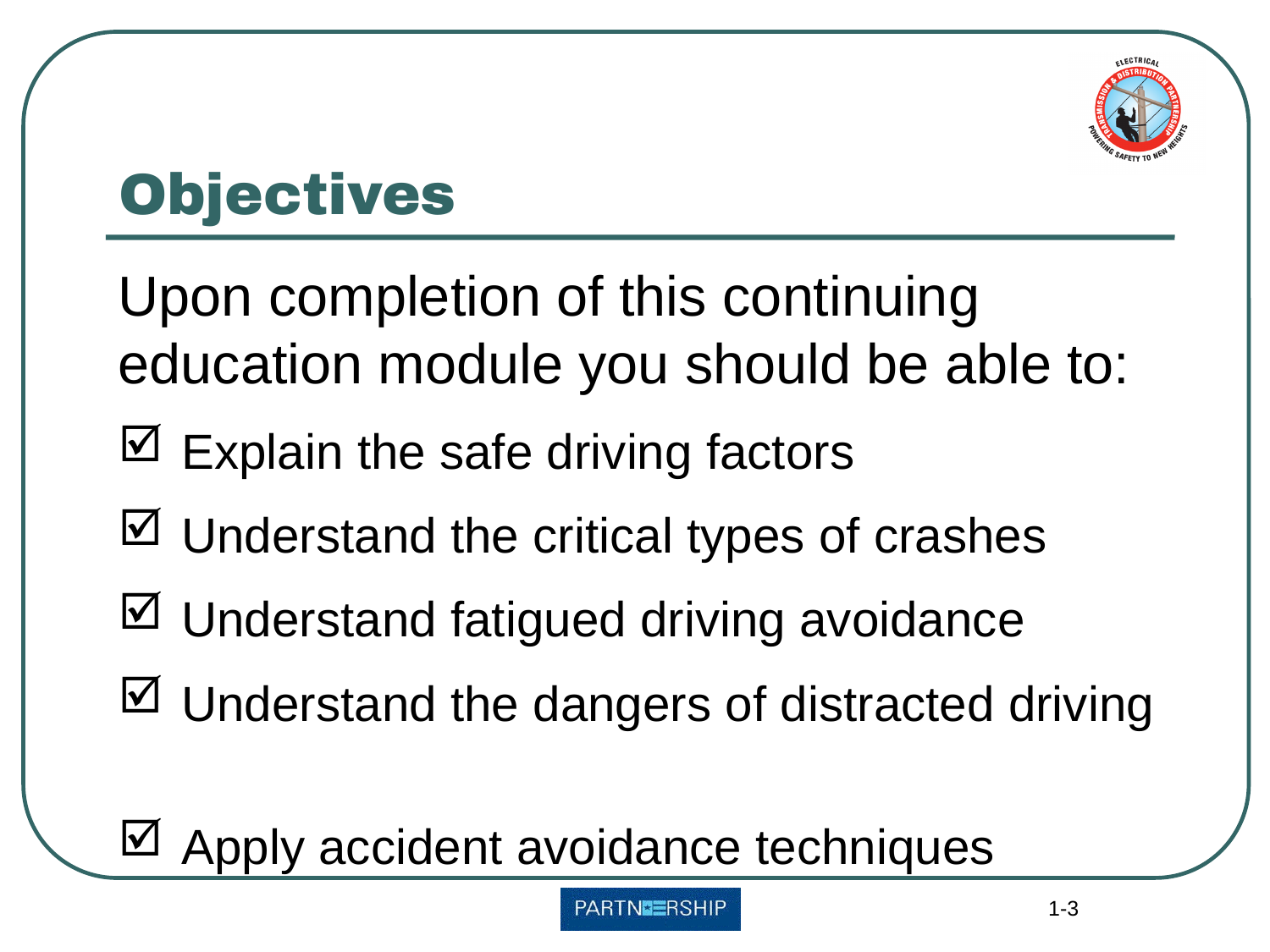

# Objectives
Upon completion of this continuing education module you should be able to:
Explain the safe driving factors
Understand the critical types of crashes
Understand fatigued driving avoidance
Understand the dangers of distracted driving
Apply accident avoidance techniques

1-3